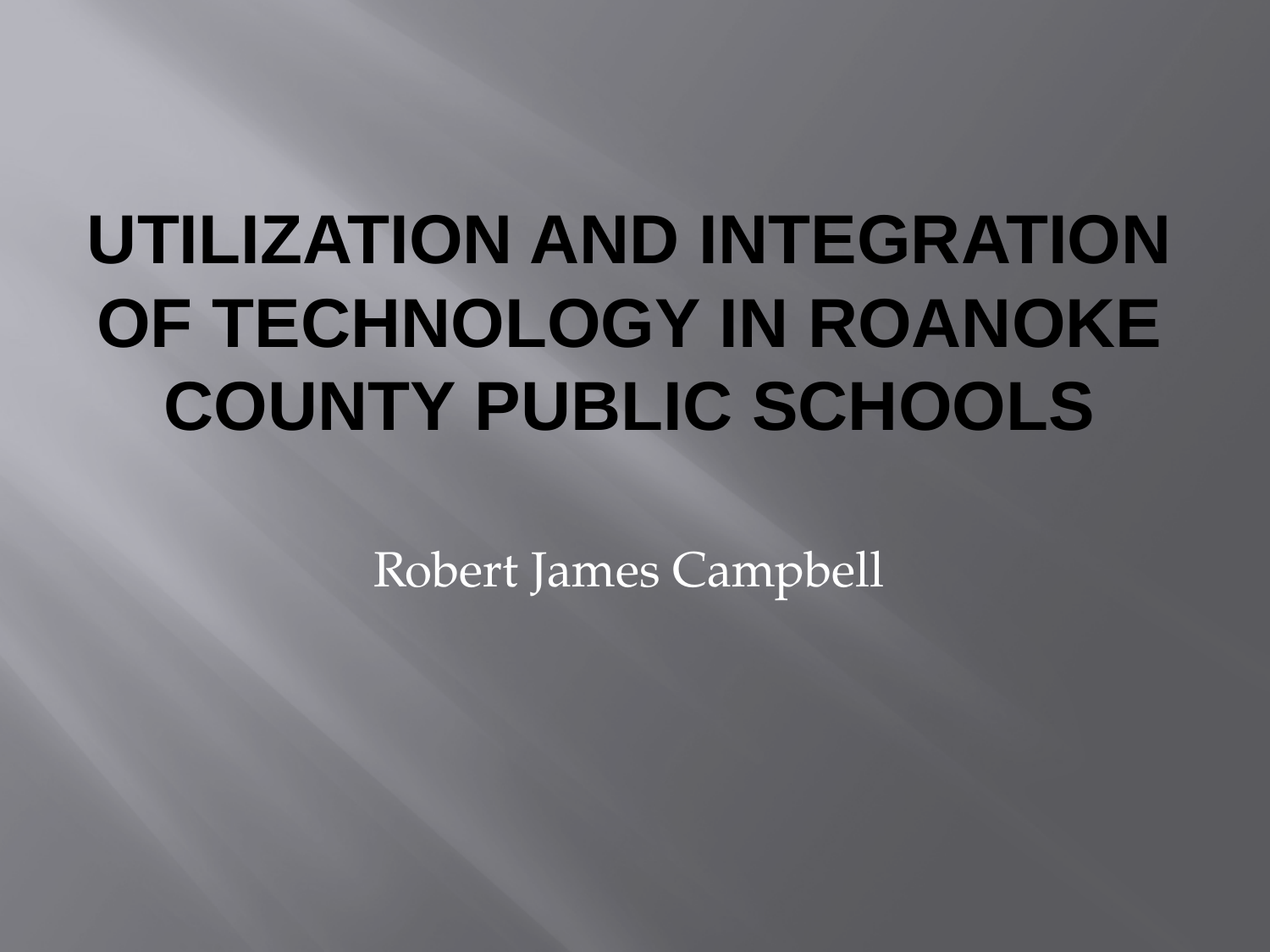

# Utilization and Integration of Technology in Roanoke County Public Schools

Robert James Campbell